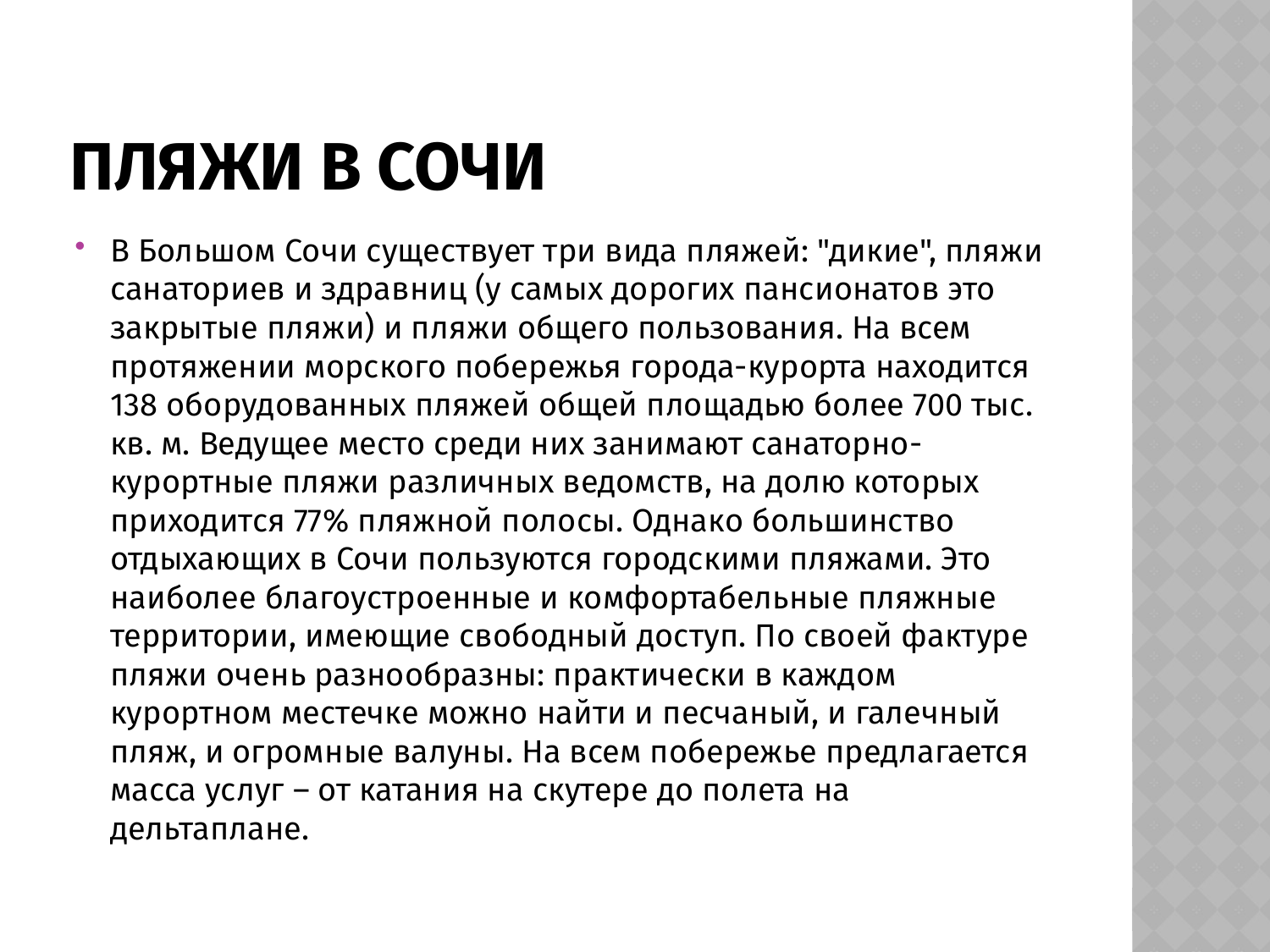

# Пляжи в Сочи
В Большом Сочи существует три вида пляжей: "дикие", пляжи санаториев и здравниц (у самых дорогих пансионатов это закрытые пляжи) и пляжи общего пользования. На всем протяжении морского побережья города-курорта находится 138 оборудованных пляжей общей площадью более 700 тыс. кв. м. Ведущее место среди них занимают санаторно-курортные пляжи различных ведомств, на долю которых приходится 77% пляжной полосы. Однако большинство отдыхающих в Сочи пользуются городскими пляжами. Это наиболее благоустроенные и комфортабельные пляжные территории, имеющие свободный доступ. По своей фактуре пляжи очень разнообразны: практически в каждом курортном местечке можно найти и песчаный, и галечный пляж, и огромные валуны. На всем побережье предлагается масса услуг – от катания на скутере до полета на дельтаплане.